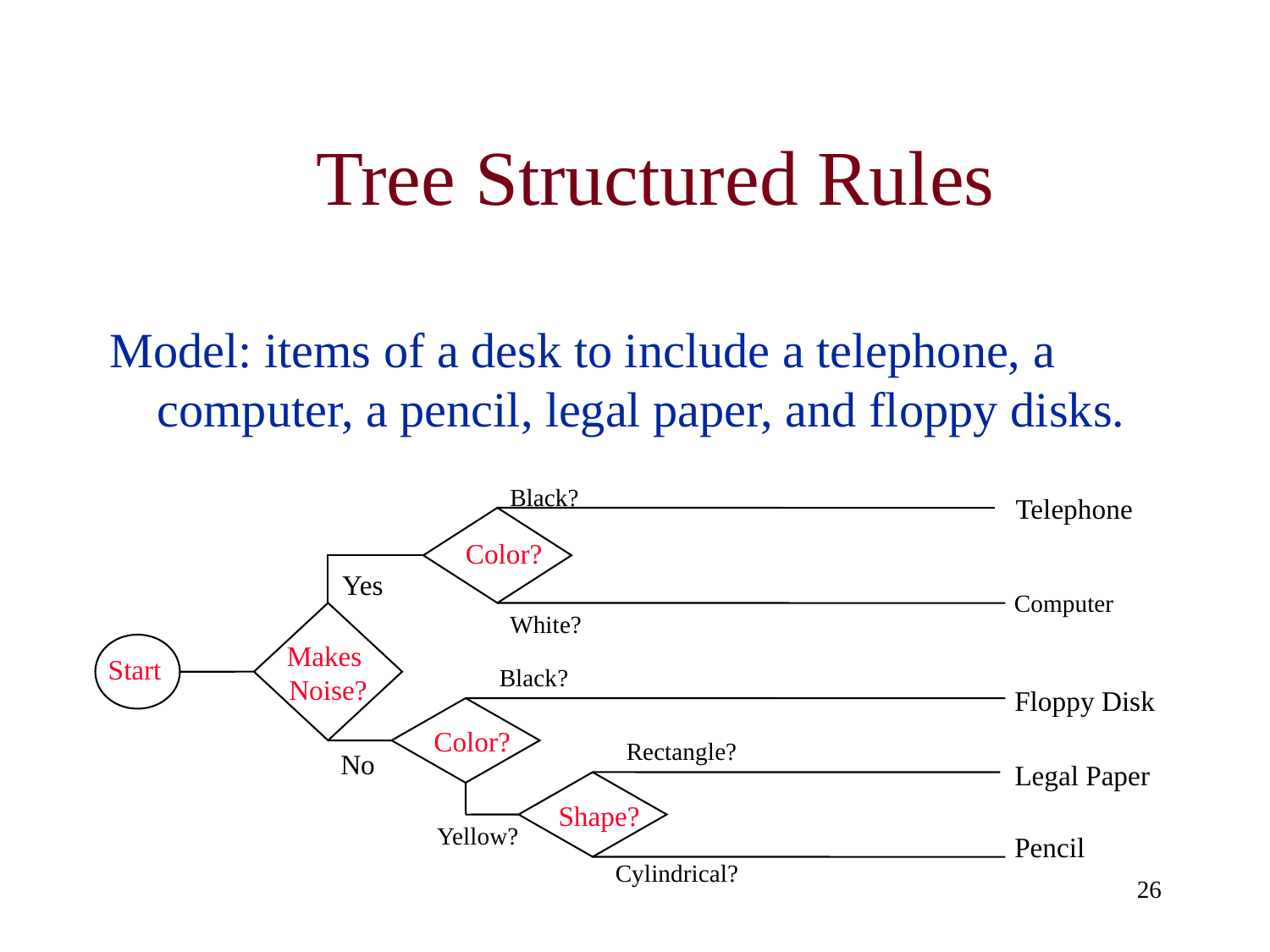

# Tree Structured Rules
Model: items of a desk to include a telephone, a computer, a pencil, legal paper, and floppy disks.
Black?
Telephone

Color?

Yes
Computer
Makes
Noise?
White?

Start
Black?

Floppy Disk

Color?

Rectangle?
No

Legal Paper

Shape?

Yellow?

Pencil
Cylindrical?

26